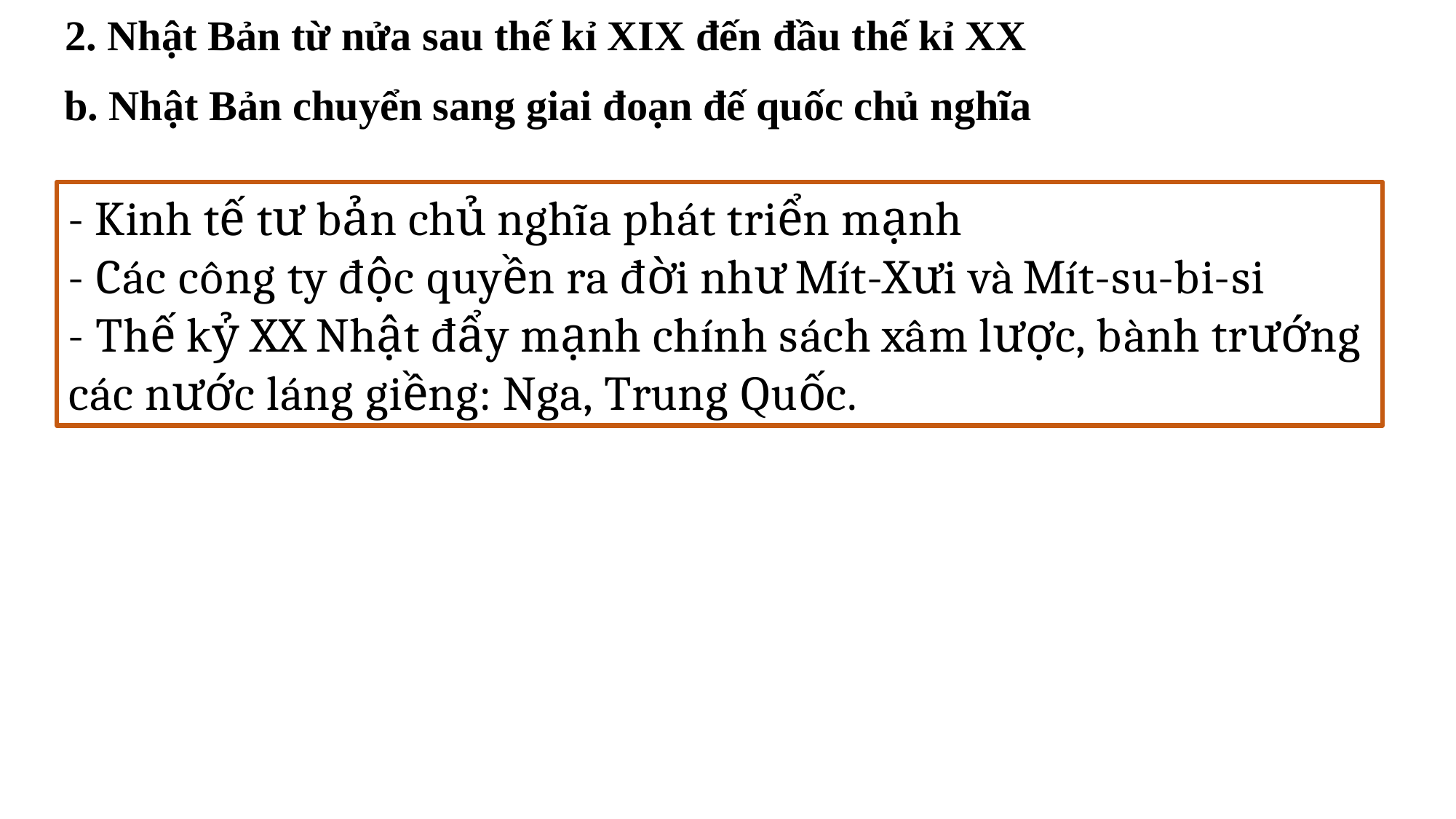

2. Nhật Bản từ nửa sau thế kỉ XIX đến đầu thế kỉ XX
b. Nhật Bản chuyển sang giai đoạn đế quốc chủ nghĩa
- Kinh tế tư bản chủ nghĩa phát triển mạnh
- Các công ty độc quyền ra đời như Mít-Xưi và Mít-su-bi-si
- Thế kỷ XX Nhật đẩy mạnh chính sách xâm lược, bành trướng các nước láng giềng: Nga, Trung Quốc.